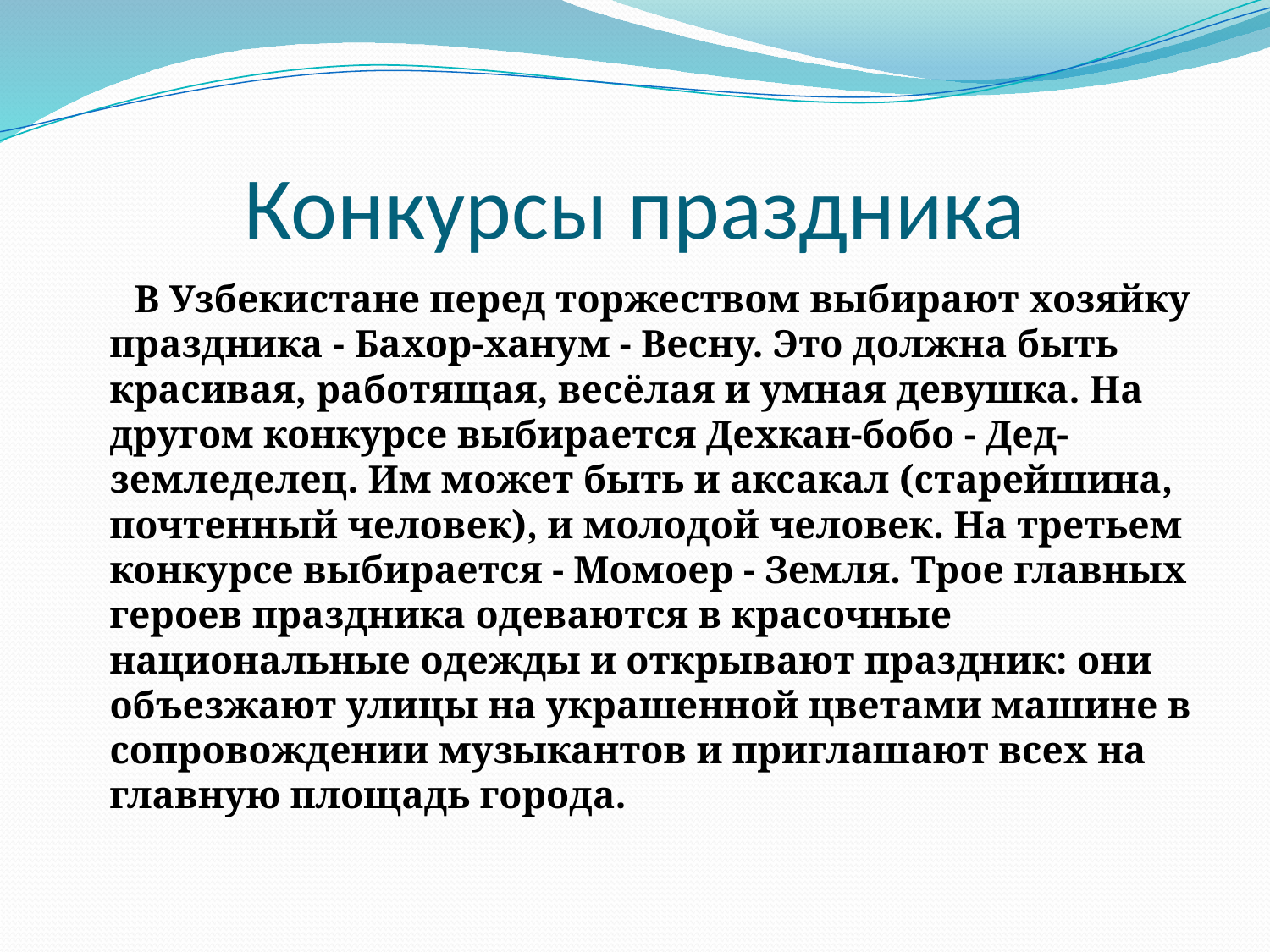

# Конкурсы праздника
      В Узбекистане перед торжеством выбирают хозяйку праздника - Бахор-ханум - Весну. Это должна быть красивая, работящая, весёлая и умная девушка. На другом конкурсе выбирается Дехкан-бобо - Дед-земледелец. Им может быть и аксакал (старейшина, почтенный человек), и молодой человек. На третьем конкурсе выбирается - Момоер - Земля. Трое главных героев праздника одеваются в красочные национальные одежды и открывают праздник: они объезжают улицы на украшенной цветами машине в сопровождении музыкантов и приглашают всех на главную площадь города.